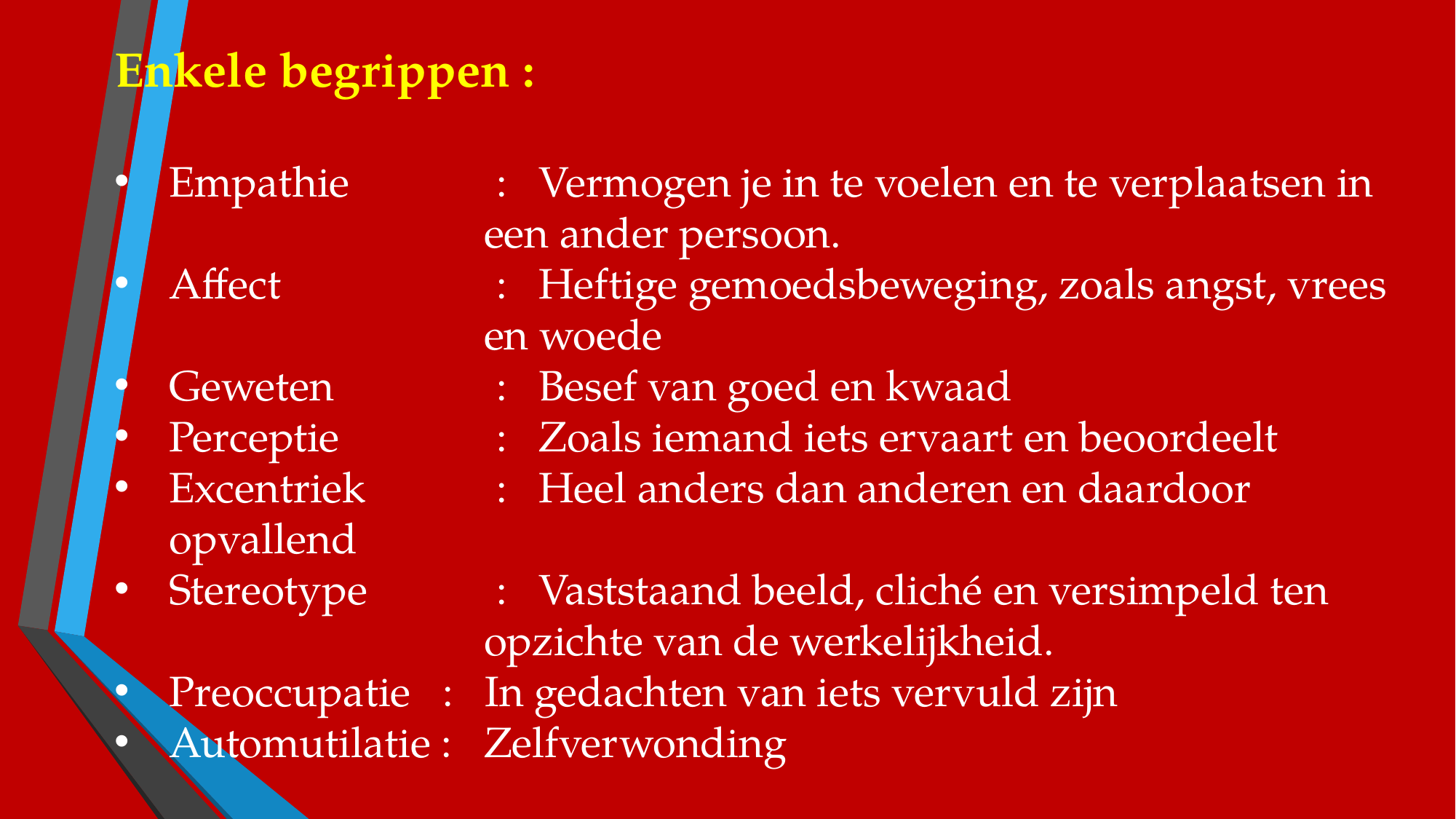

Enkele begrippen :

Empathie  		:   Vermogen je in te voelen en te verplaatsen in
                                   een ander persoon.
Affect        		:   Heftige gemoedsbeweging, zoals angst, vrees
                                   en woede
Geweten   		:   Besef van goed en kwaad
Perceptie   		:   Zoals iemand iets ervaart en beoordeelt
Excentriek 		:   Heel anders dan anderen en daardoor opvallend
Stereotype		:   Vaststaand beeld, cliché en versimpeld ten
                                   opzichte van de werkelijkheid.
Preoccupatie   :   In gedachten van iets vervuld zijn
Automutilatie :   Zelfverwonding